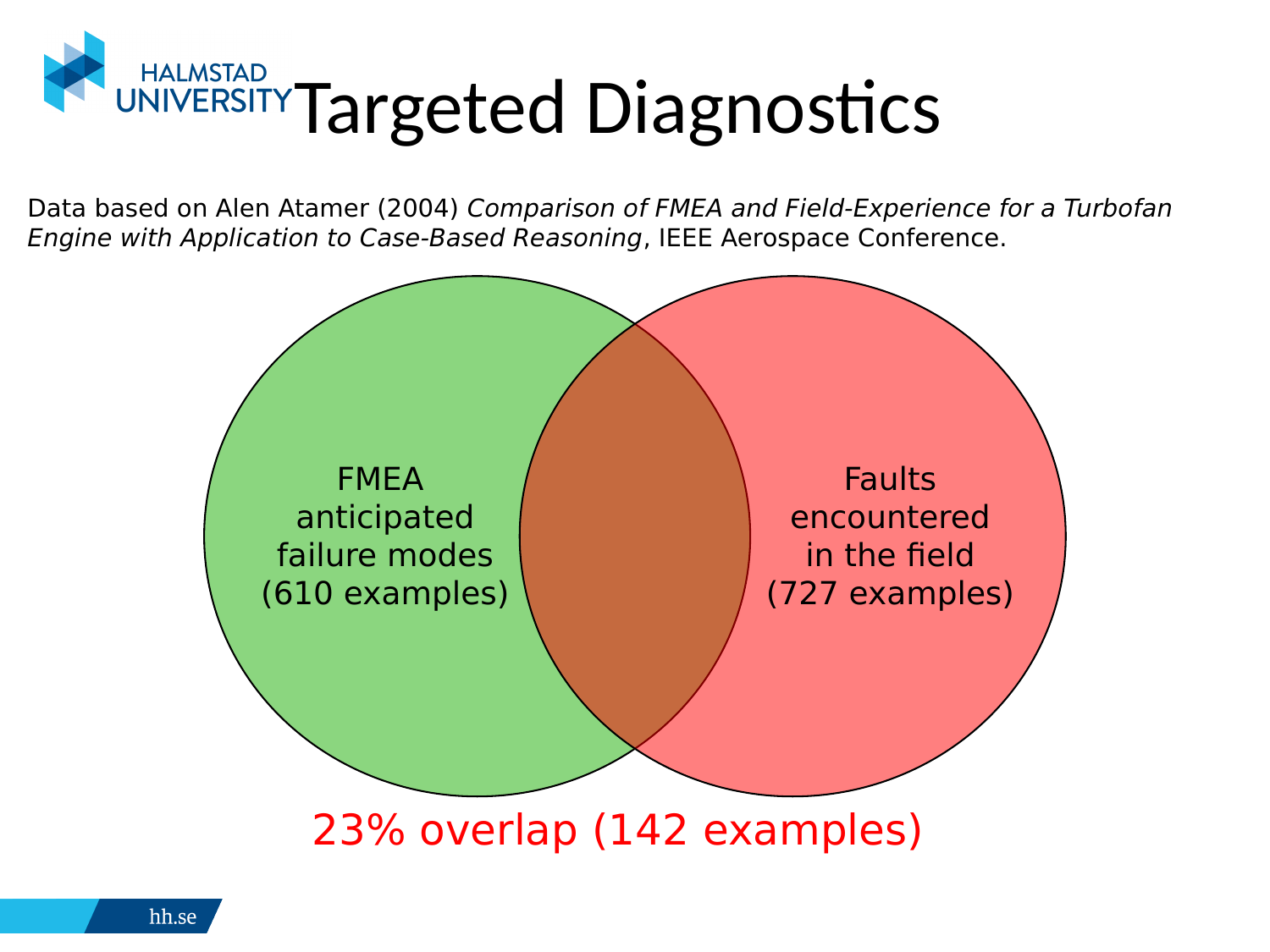

# Targeted Diagnostics
Data based on Alen Atamer (2004) Comparison of FMEA and Field-Experience for a Turbofan Engine with Application to Case-Based Reasoning, IEEE Aerospace Conference.

FMEA
anticipated
failure modes
(610 examples)
Faults
encountered
in the field
(727 examples)
23% overlap (142 examples)